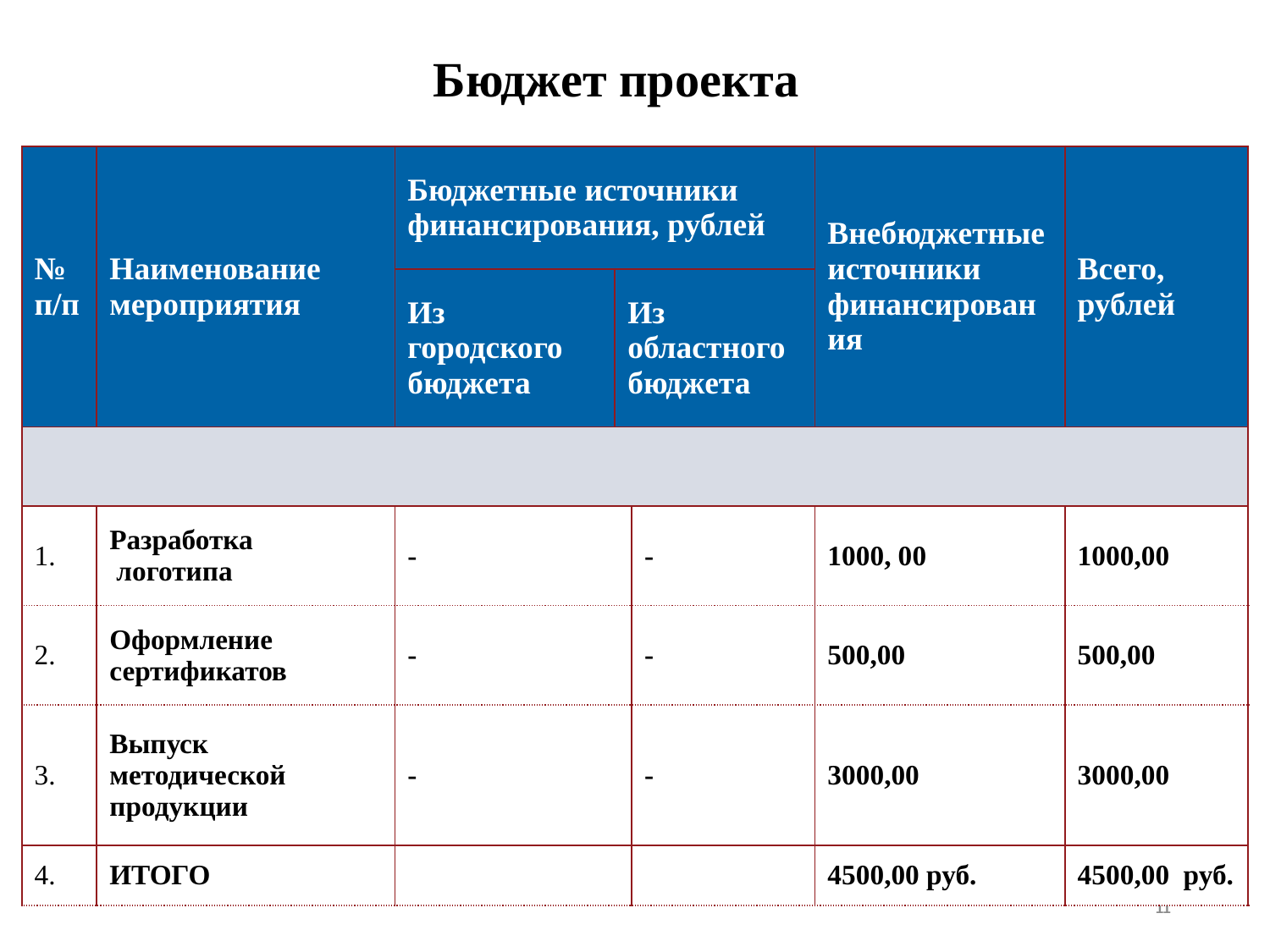

Бюджет проекта
| № п/п | Наименование мероприятия | Бюджетные источники финансирования, рублей |  |  | Внебюджетные источники финансирования | Всего, рублей |
| --- | --- | --- | --- | --- | --- | --- |
|  |  | Из городского бюджета | Из областного бюджета |  |  |  |
|  |  |  |  |  |  |  |
| 1. | Разработка логотипа | - |  | - | 1000, 00 | 1000,00 |
| 2. | Оформление сертификатов | - |  | - | 500,00 | 500,00 |
| 3. | Выпуск методической продукции | - |  | - | 3000,00 | 3000,00 |
| 4. | ИТОГО |  |  |  | 4500,00 руб. | 4500,00 руб. |
11